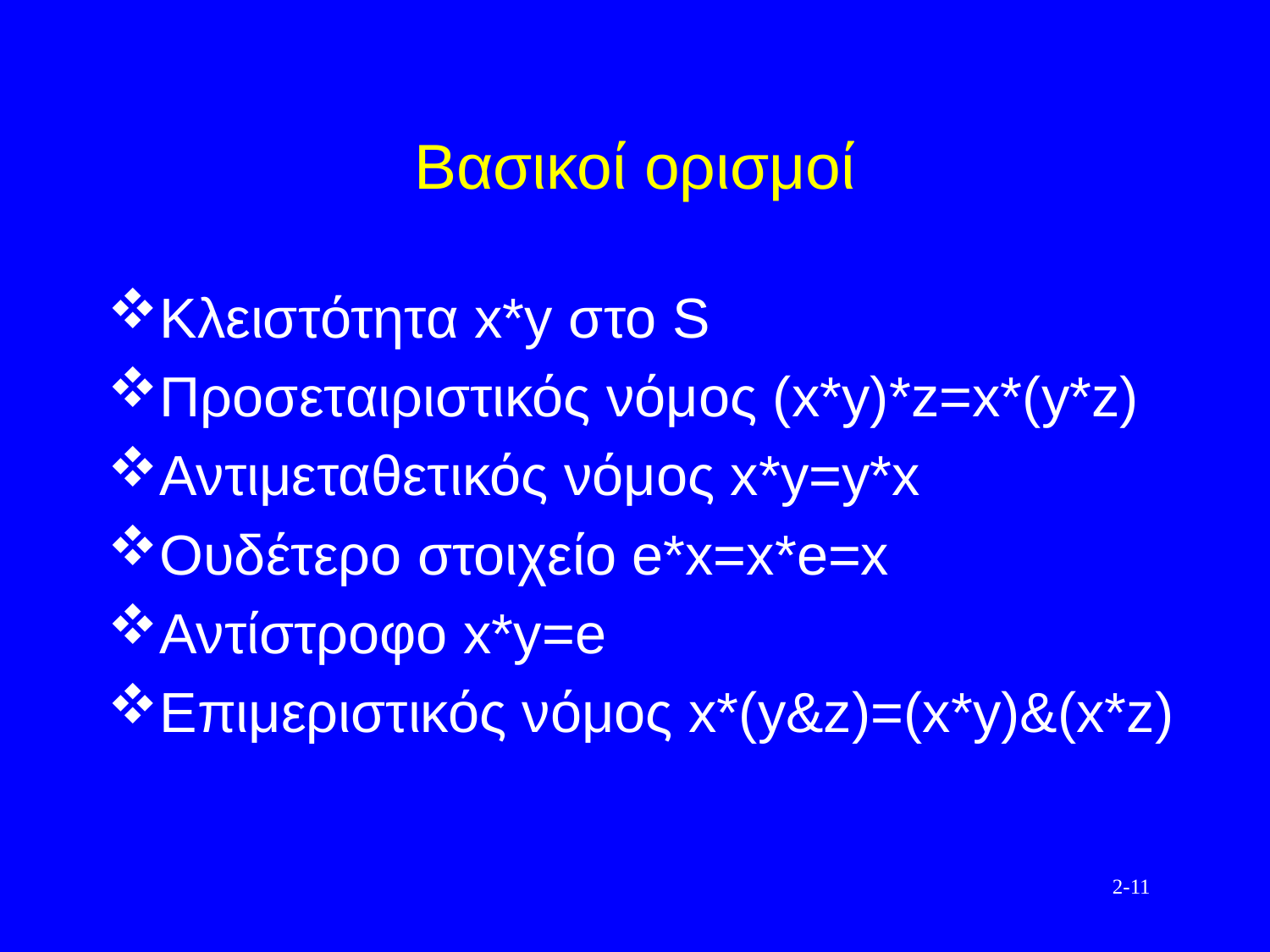

# Βασικοί ορισμοί
Κλειστότητα x*y στο S
Προσεταιριστικός νόμος (x*y)*z=x*(y*z)
Αντιμεταθετικός νόμος x*y=y*x
Ουδέτερο στοιχείο e*x=x*e=x
Αντίστροφο x*y=e
Επιμεριστικός νόμος x*(y&z)=(x*y)&(x*z)